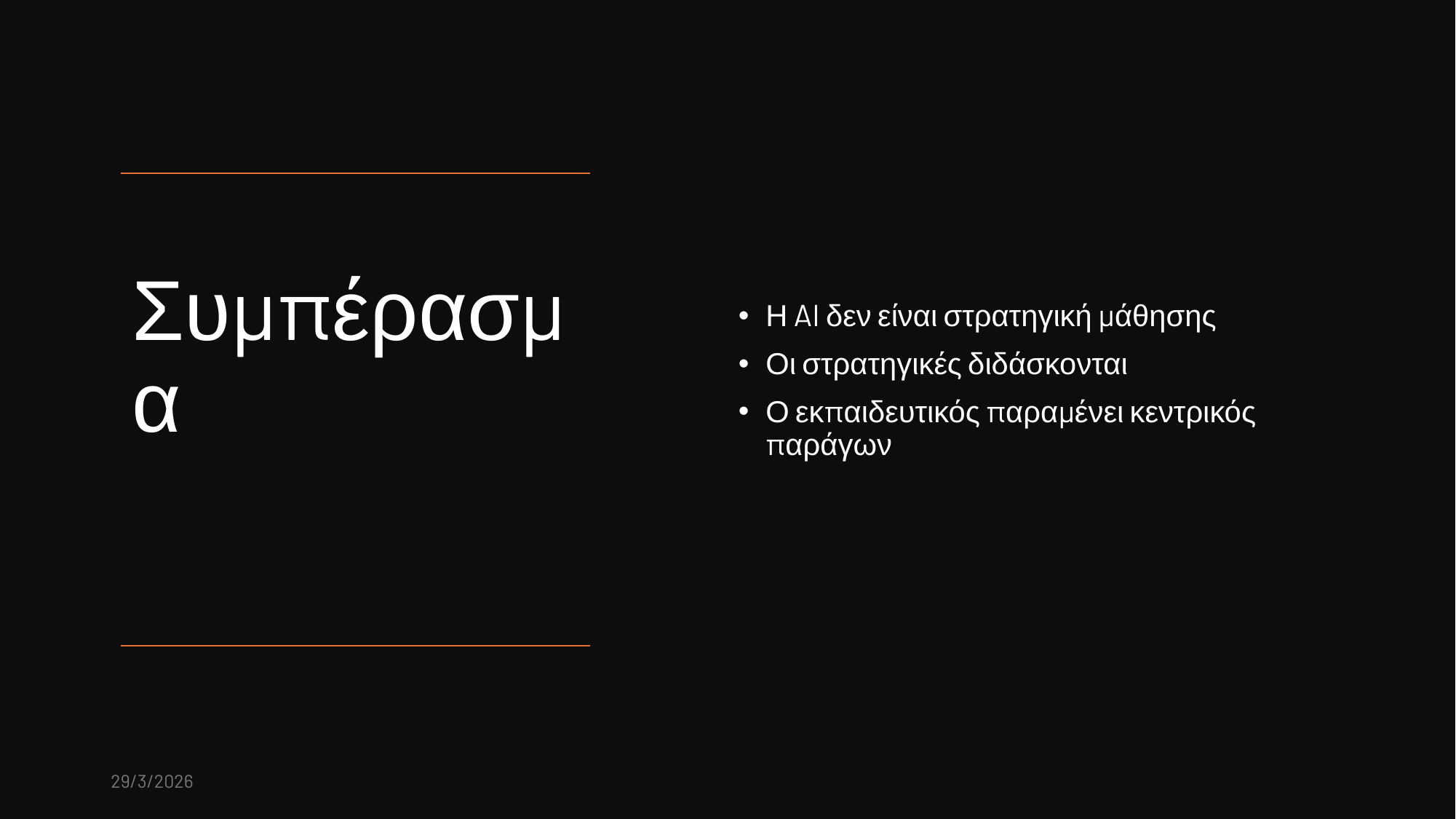

Η AI δεν είναι στρατηγική μάθησης
Οι στρατηγικές διδάσκονται
Ο εκπαιδευτικός παραμένει κεντρικός παράγων

# Συμπέρασμα
29/3/2026
9